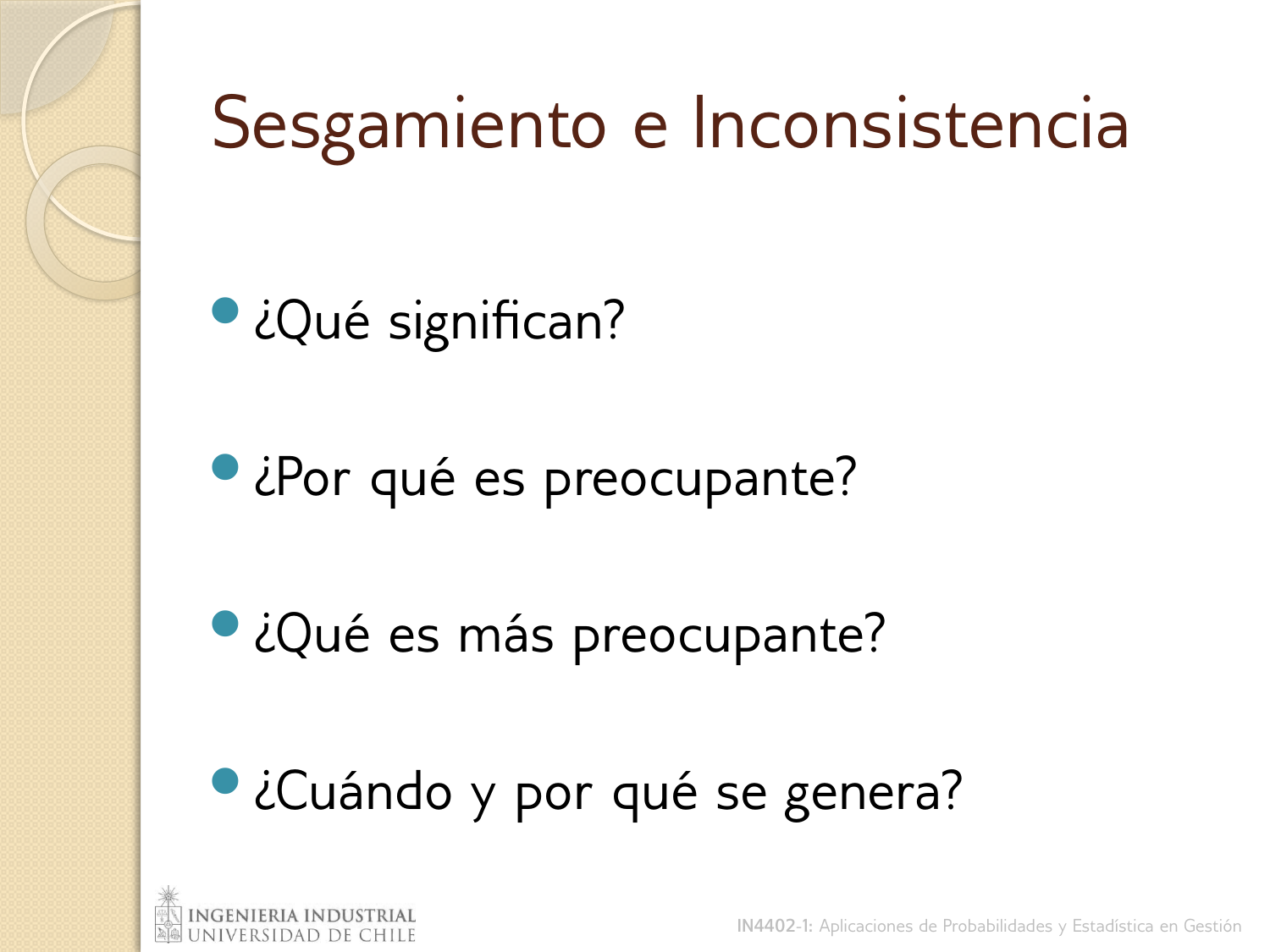

# Sesgamiento e Inconsistencia
¿Qué significan?

¿Por qué es preocupante?

¿Qué es más preocupante?

¿Cuándo y por qué se genera?